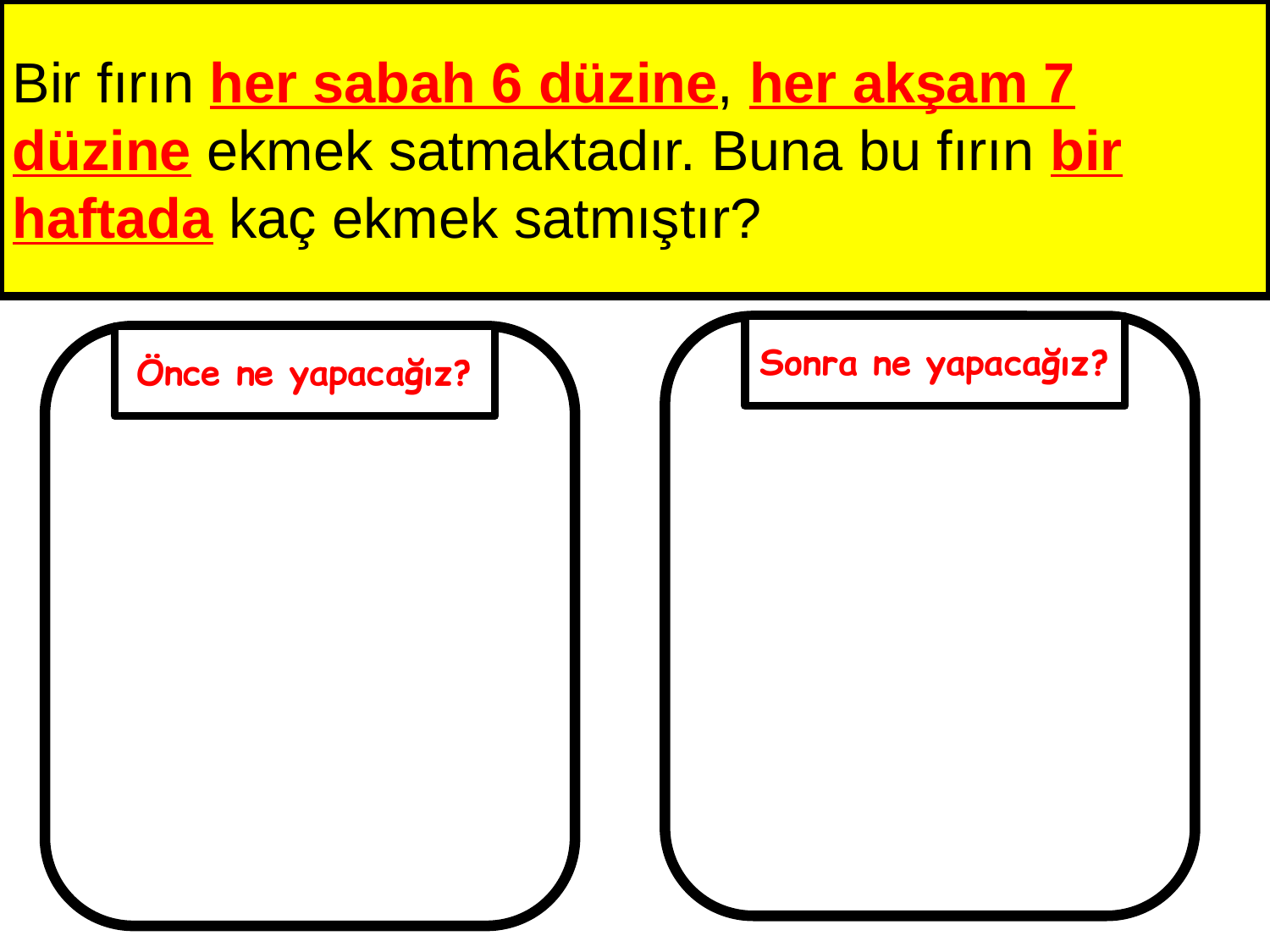

Bir fırın her sabah 6 düzine, her akşam 7 düzine ekmek satmaktadır. Buna bu fırın bir haftada kaç ekmek satmıştır?

Sonra ne yapacağız?

Önce ne yapacağız?